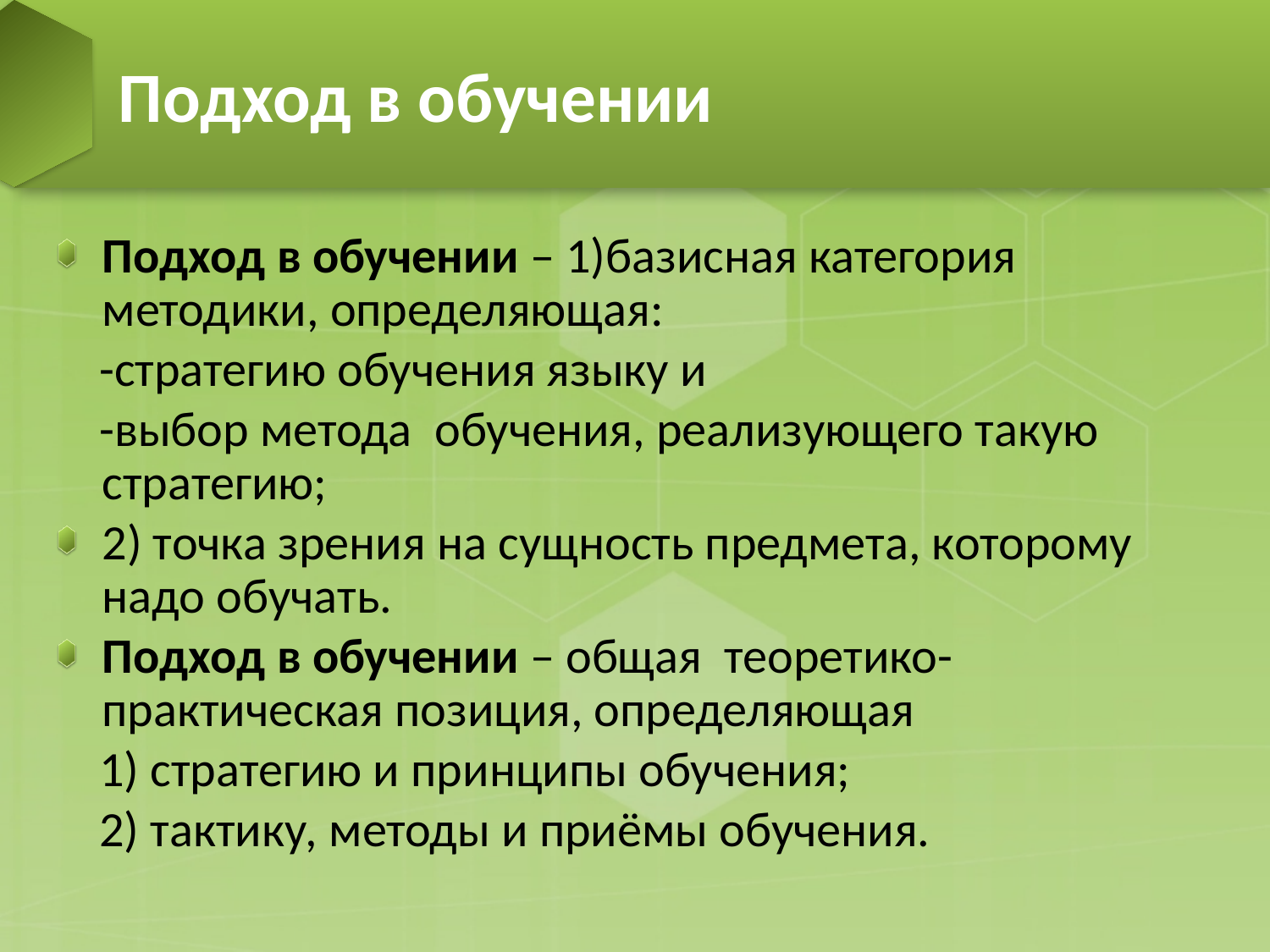

# Подход в обучении
Подход в обучении – 1)базисная категория методики, определяющая:
    -стратегию обучения языку и
    -выбор метода  обучения, реализующего такую стратегию;
2) точка зрения на сущность предмета, которому надо обучать.
Подход в обучении – общая  теоретико-практическая позиция, определяющая
    1) стратегию и принципы обучения;
    2) тактику, методы и приёмы обучения.